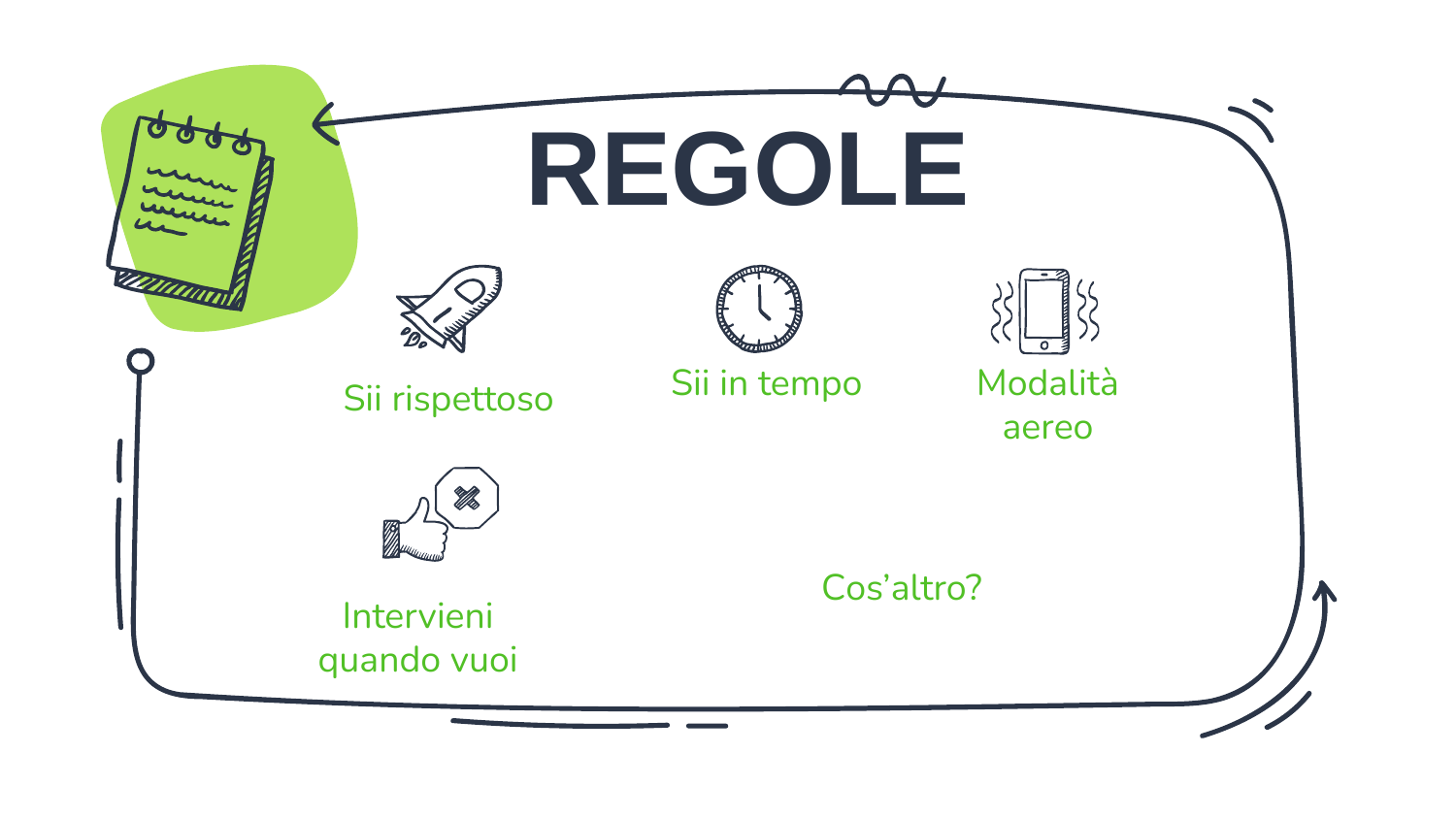

# REGOLE

Sii in tempo
Modalità aereo
Sii rispettoso

Cos’altro?
Intervieni quando vuoi